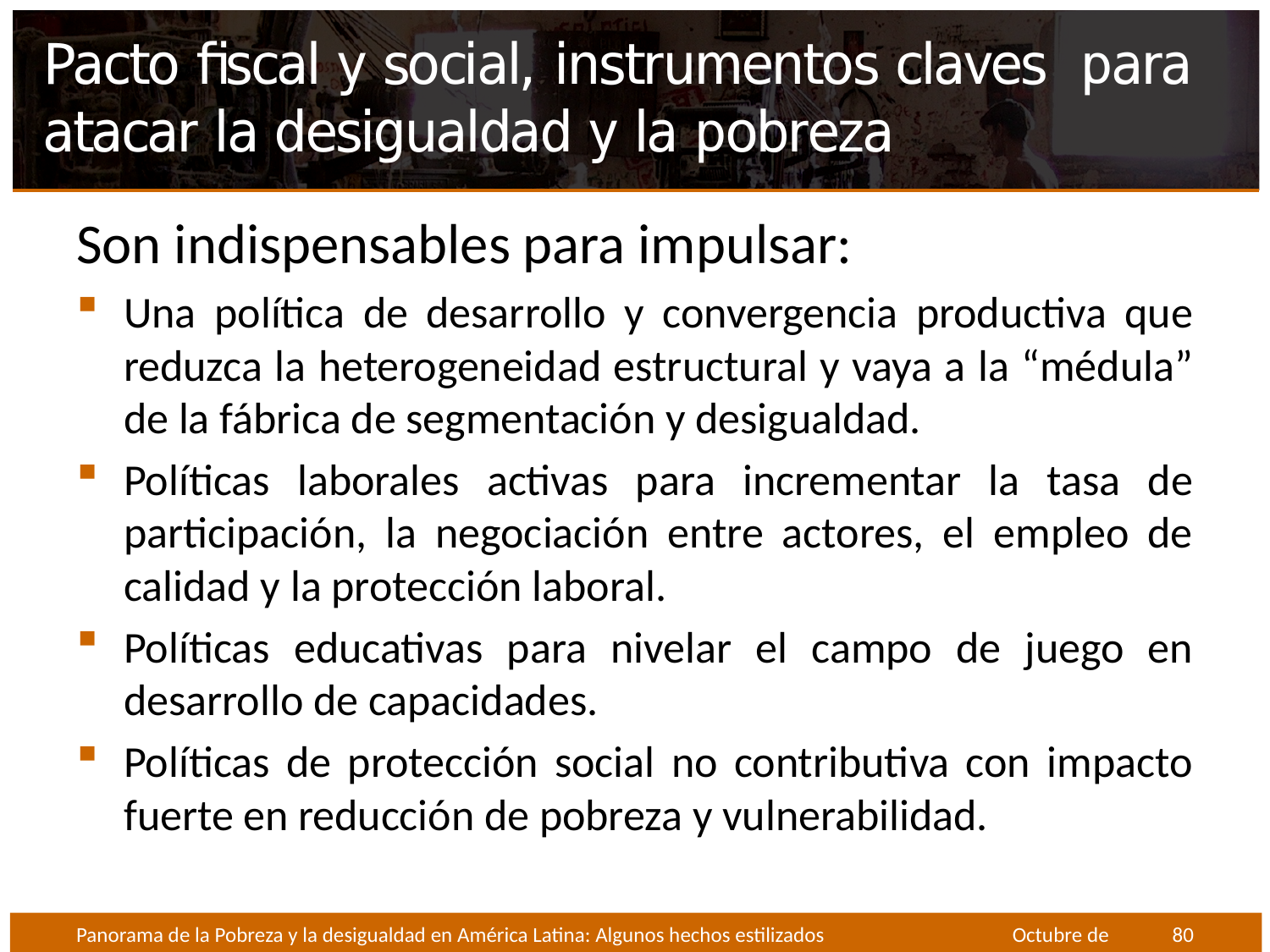

# Pacto fiscal y social, instrumentos claves  para atacar la desigualdad y la pobreza

Son indispensables para impulsar:
Una política de desarrollo y convergencia productiva que reduzca la heterogeneidad estructural y vaya a la “médula” de la fábrica de segmentación y desigualdad.
Políticas laborales activas para incrementar la tasa de participación, la negociación entre actores, el empleo de calidad y la protección laboral.
Políticas educativas para nivelar el campo de juego en desarrollo de capacidades.
Políticas de protección social no contributiva con impacto fuerte en reducción de pobreza y vulnerabilidad.

Panorama de la Pobreza y la desigualdad en América Latina: Algunos hechos estilizados
Octubre de 2012
80